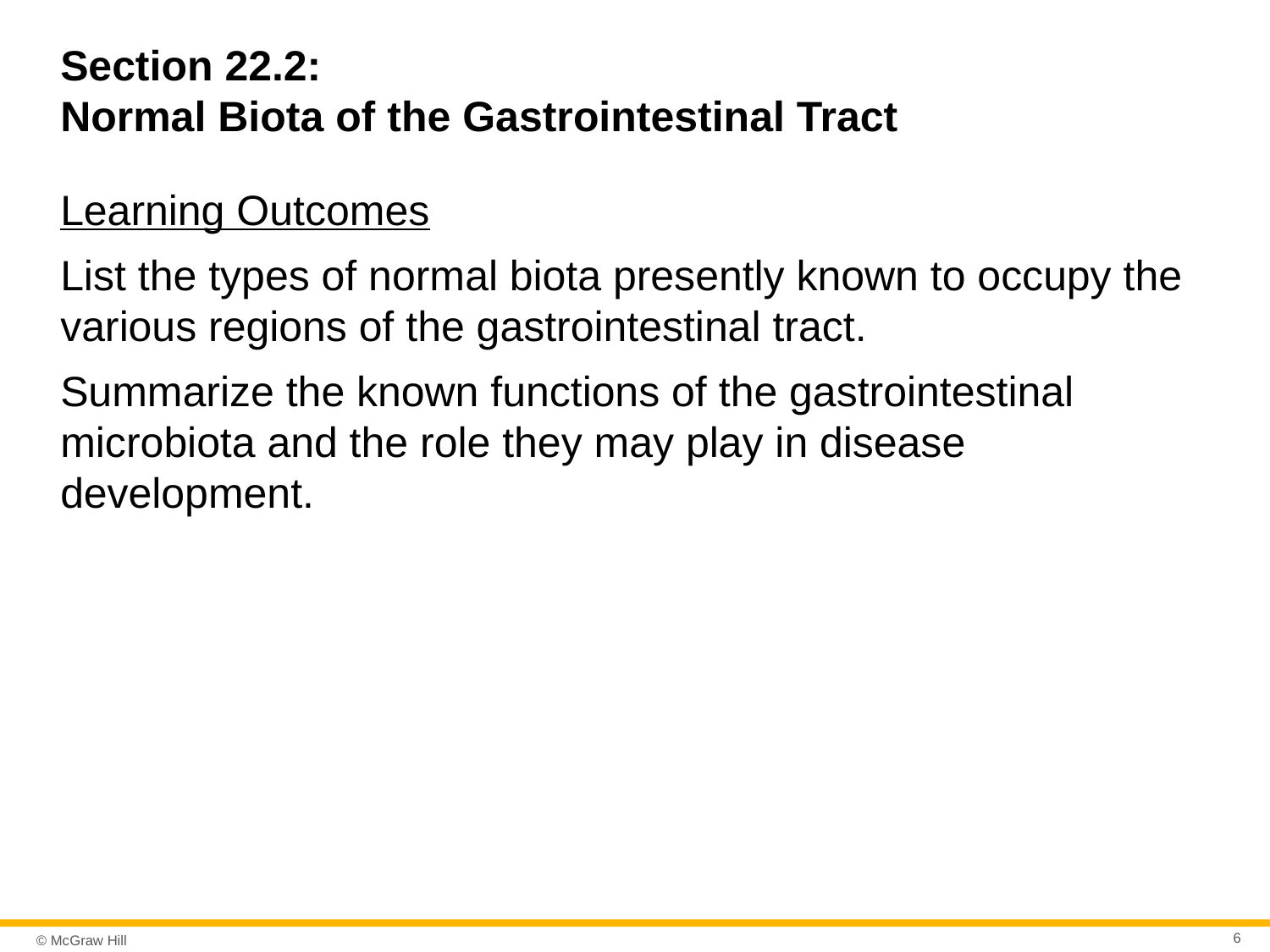

# Section 22.2: Normal Biota of the Gastrointestinal Tract
Learning Outcomes
List the types of normal biota presently known to occupy the various regions of the gastrointestinal tract.
Summarize the known functions of the gastrointestinal microbiota and the role they may play in disease development.